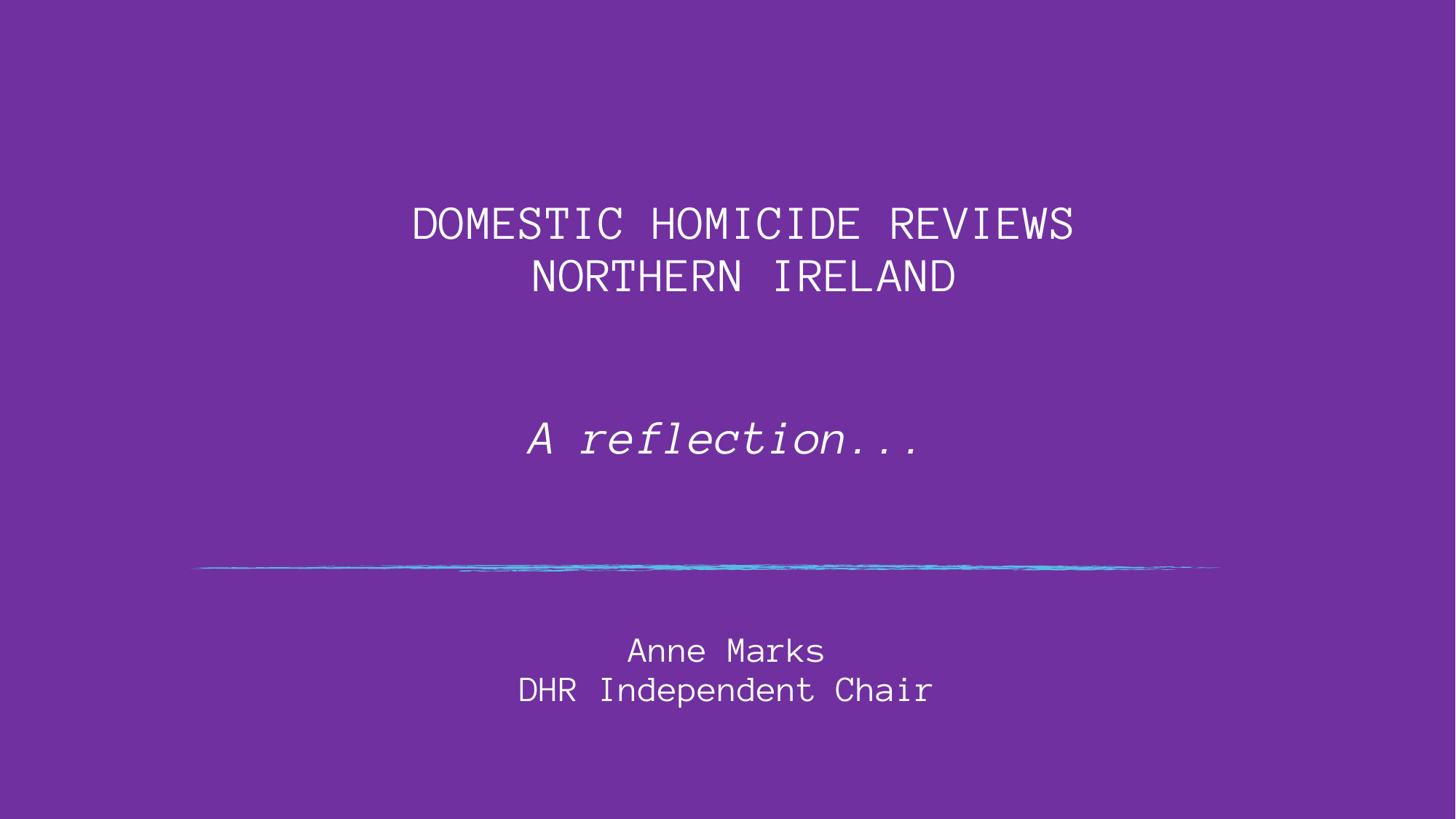

DOMESTIC HOMICIDE REVIEWS
NORTHERN IRELAND
# A reflection...

Anne Marks
DHR Independent Chair